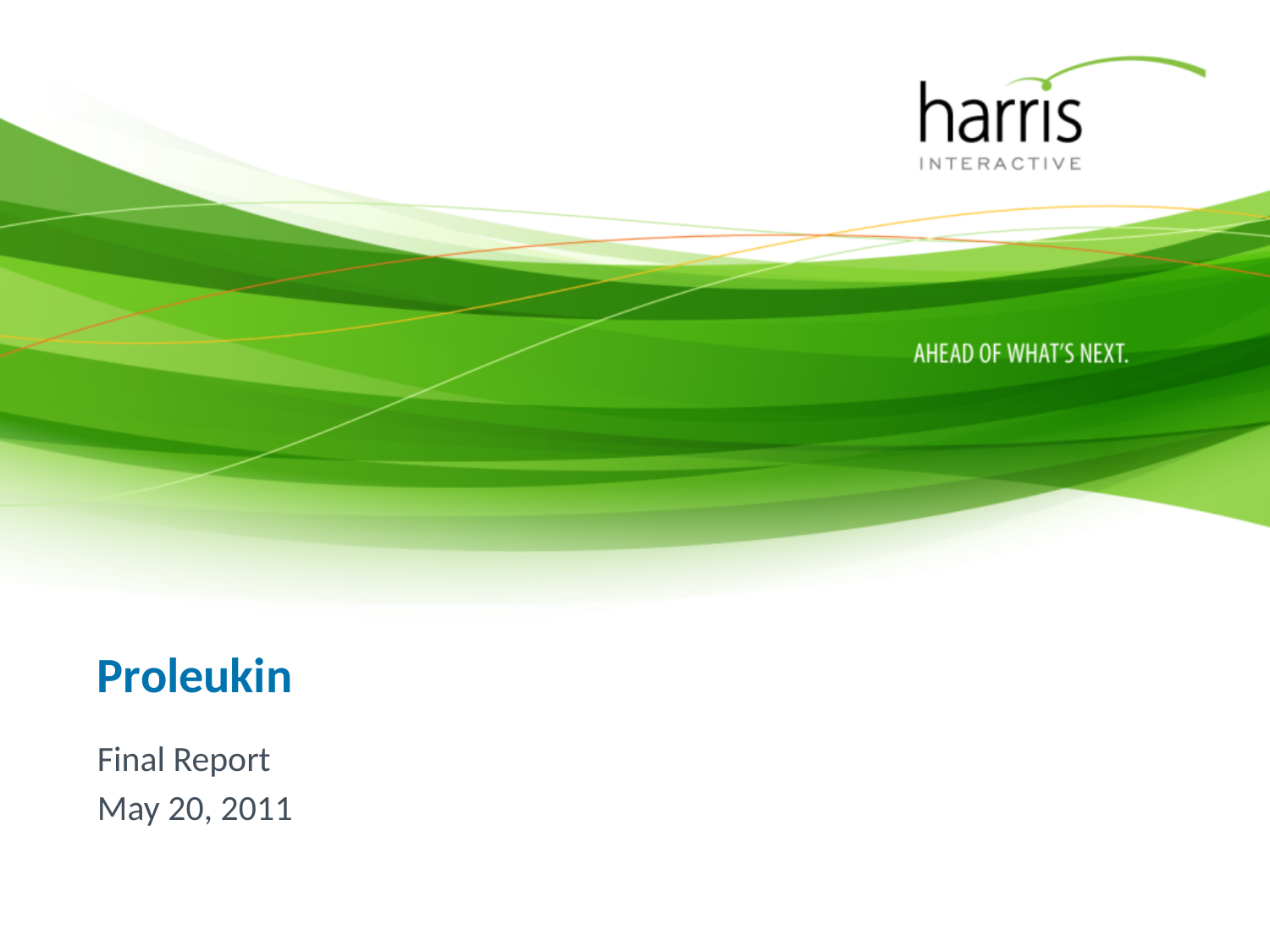

# Proleukin
Final Report
May 20, 2011